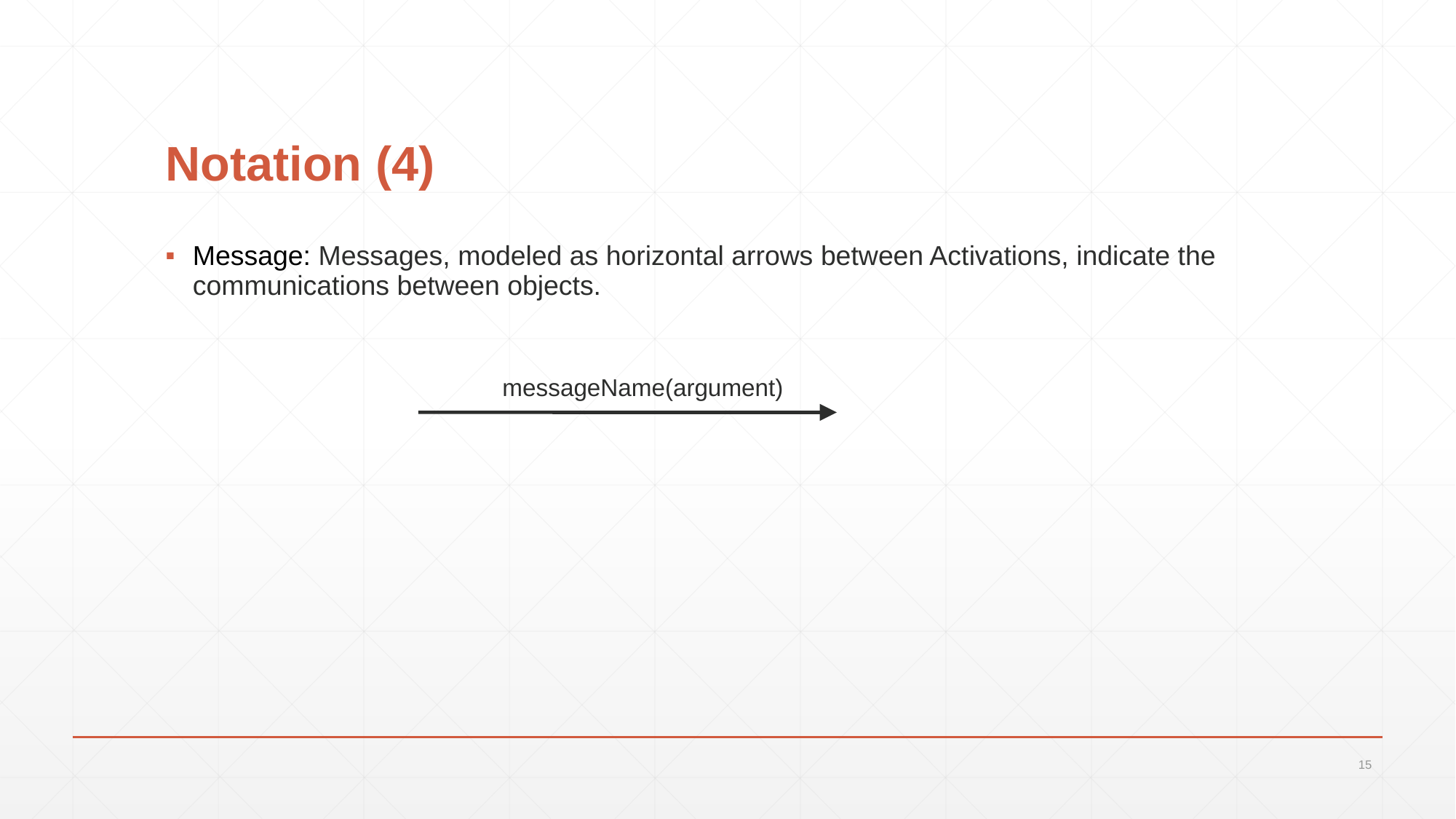

# Notation (4)
Message: Messages, modeled as horizontal arrows between Activations, indicate the communications between objects.
messageName(argument)

15